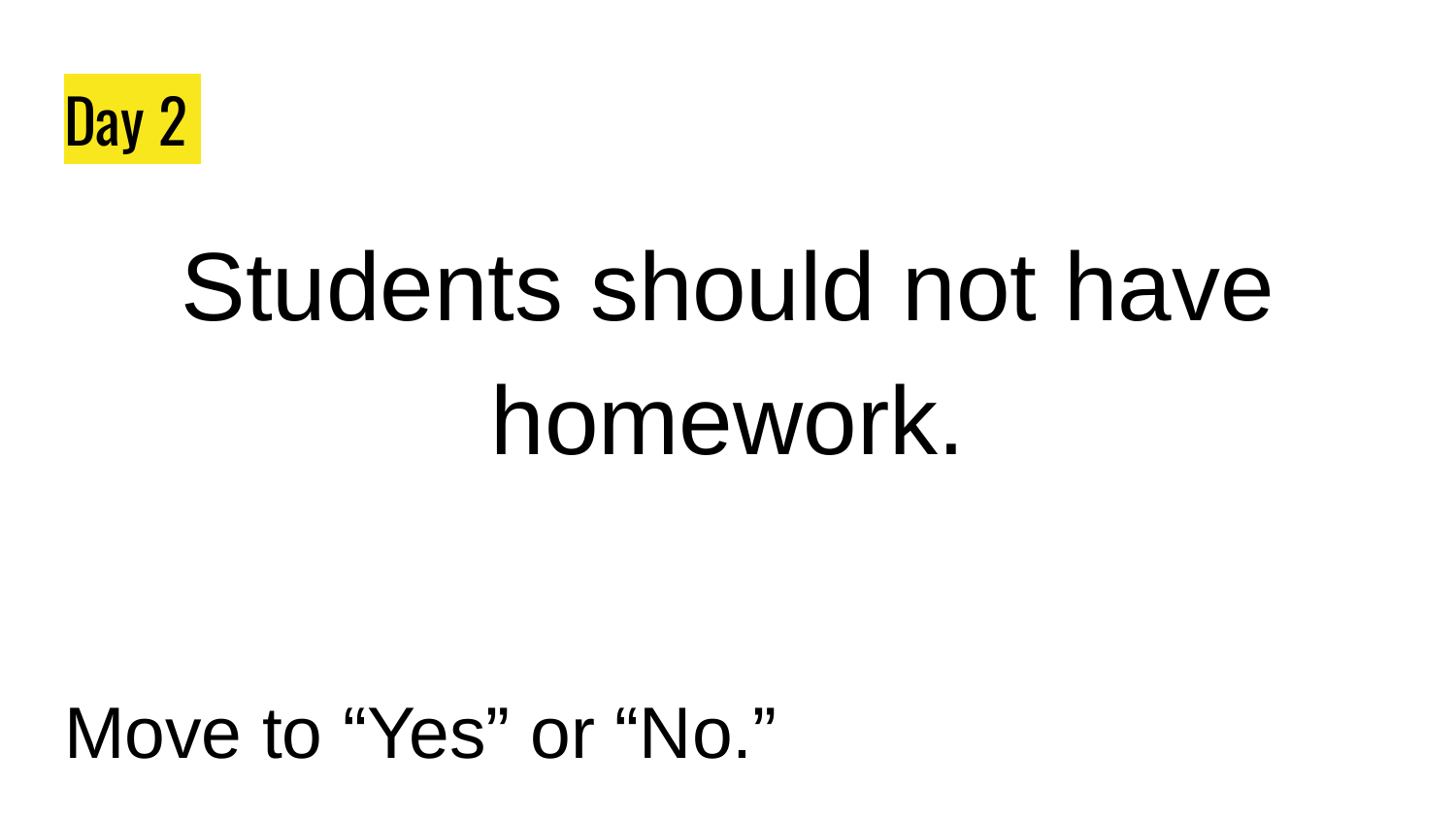

# Day 2
Students should not have homework.

Move to “Yes” or “No.”